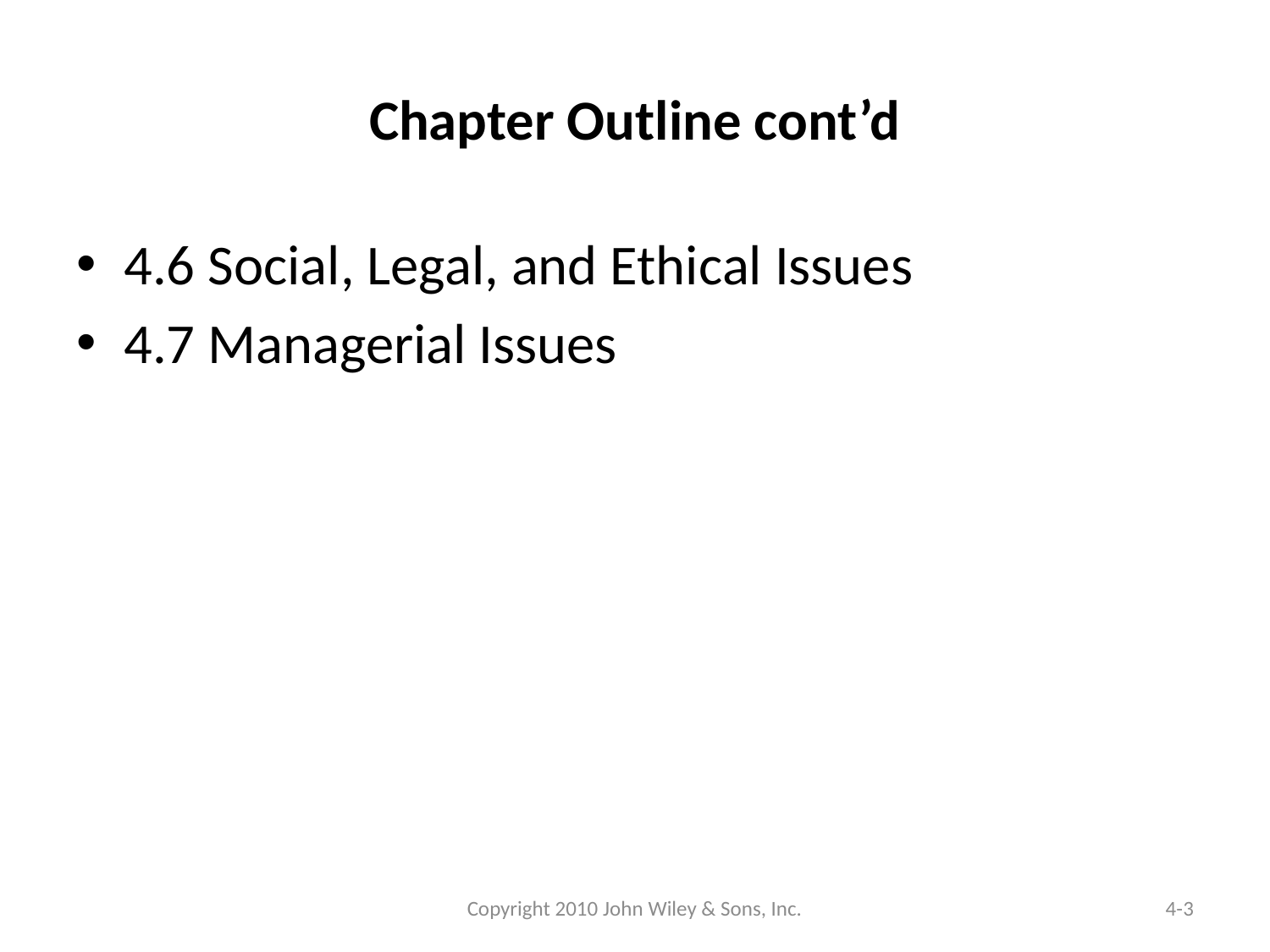

# Chapter Outline cont’d
4.6 Social, Legal, and Ethical Issues
4.7 Managerial Issues

Copyright 2010 John Wiley & Sons, Inc.
4-3